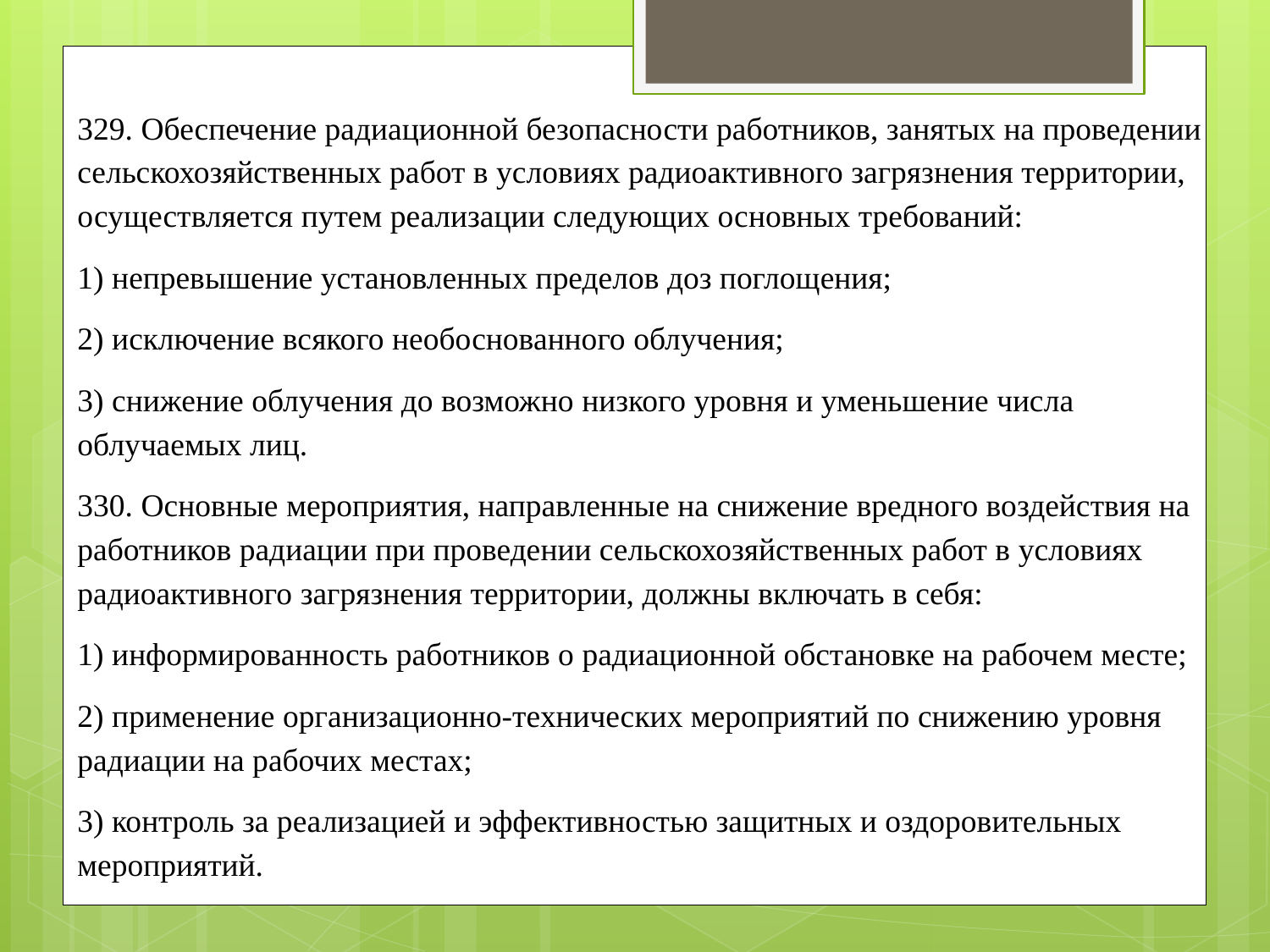

329. Обеспечение радиационной безопасности работников, занятых на проведении сельскохозяйственных работ в условиях радиоактивного загрязнения территории, осуществляется путем реализации следующих основных требований:
1) непревышение установленных пределов доз поглощения;
2) исключение всякого необоснованного облучения;
3) снижение облучения до возможно низкого уровня и уменьшение числа облучаемых лиц.
330. Основные мероприятия, направленные на снижение вредного воздействия на работников радиации при проведении сельскохозяйственных работ в условиях радиоактивного загрязнения территории, должны включать в себя:
1) информированность работников о радиационной обстановке на рабочем месте;
2) применение организационно-технических мероприятий по снижению уровня радиации на рабочих местах;
3) контроль за реализацией и эффективностью защитных и оздоровительных мероприятий.